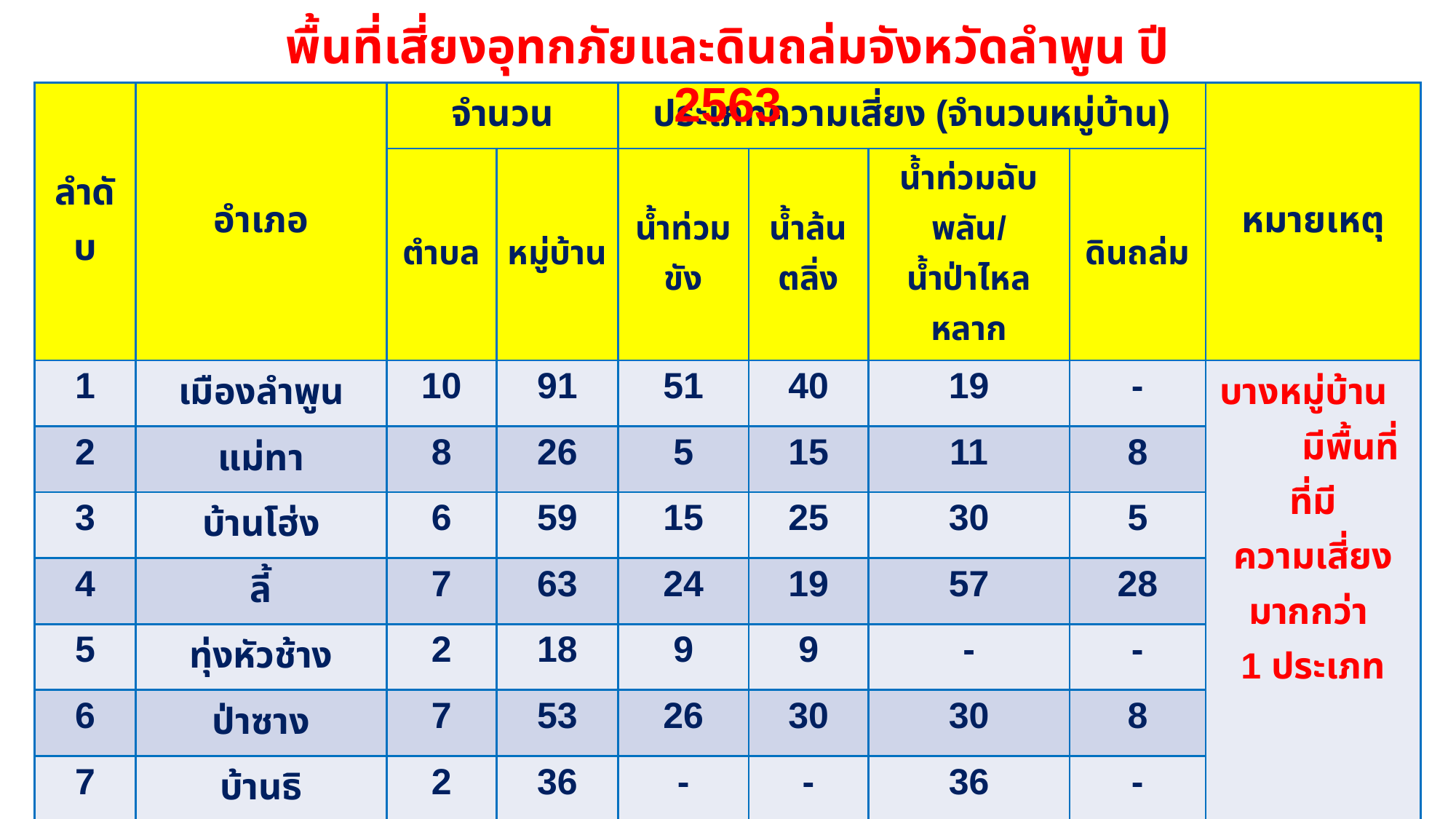

พื้นที่เสี่ยงอุทกภัยและดินถล่มจังหวัดลำพูน ปี 2563
| ลำดับ | อำเภอ | จำนวน |  | ประเภทความเสี่ยง (จำนวนหมู่บ้าน) |  |  |  | หมายเหตุ |
| --- | --- | --- | --- | --- | --- | --- | --- | --- |
|  |  | ตำบล | หมู่บ้าน | น้ำท่วมขัง | น้ำล้นตลิ่ง | น้ำท่วมฉับพลัน/ น้ำป่าไหลหลาก | ดินถล่ม |  |
| 1 | เมืองลำพูน | 10 | 91 | 51 | 40 | 19 | - | บางหมู่บ้าน มีพื้นที่ที่มี ความเสี่ยงมากกว่า 1 ประเภท |
| 2 | แม่ทา | 8 | 26 | 5 | 15 | 11 | 8 |  |
| 3 | บ้านโฮ่ง | 6 | 59 | 15 | 25 | 30 | 5 |  |
| 4 | ลี้ | 7 | 63 | 24 | 19 | 57 | 28 |  |
| 5 | ทุ่งหัวช้าง | 2 | 18 | 9 | 9 | - | - |  |
| 6 | ป่าซาง | 7 | 53 | 26 | 30 | 30 | 8 |  |
| 7 | บ้านธิ | 2 | 36 | - | - | 36 | - |  |
| 8 | เวียงหนองล่อง | 2 | 8 | 6 | 2 | - | - |  |
| 9 | เทศบาลเมืองลำพูน | - | 13 | 13 | 2 | - | - |  |
| รวม |  | 44 | 367 | 149 | 142 | 183 | 49 |  |